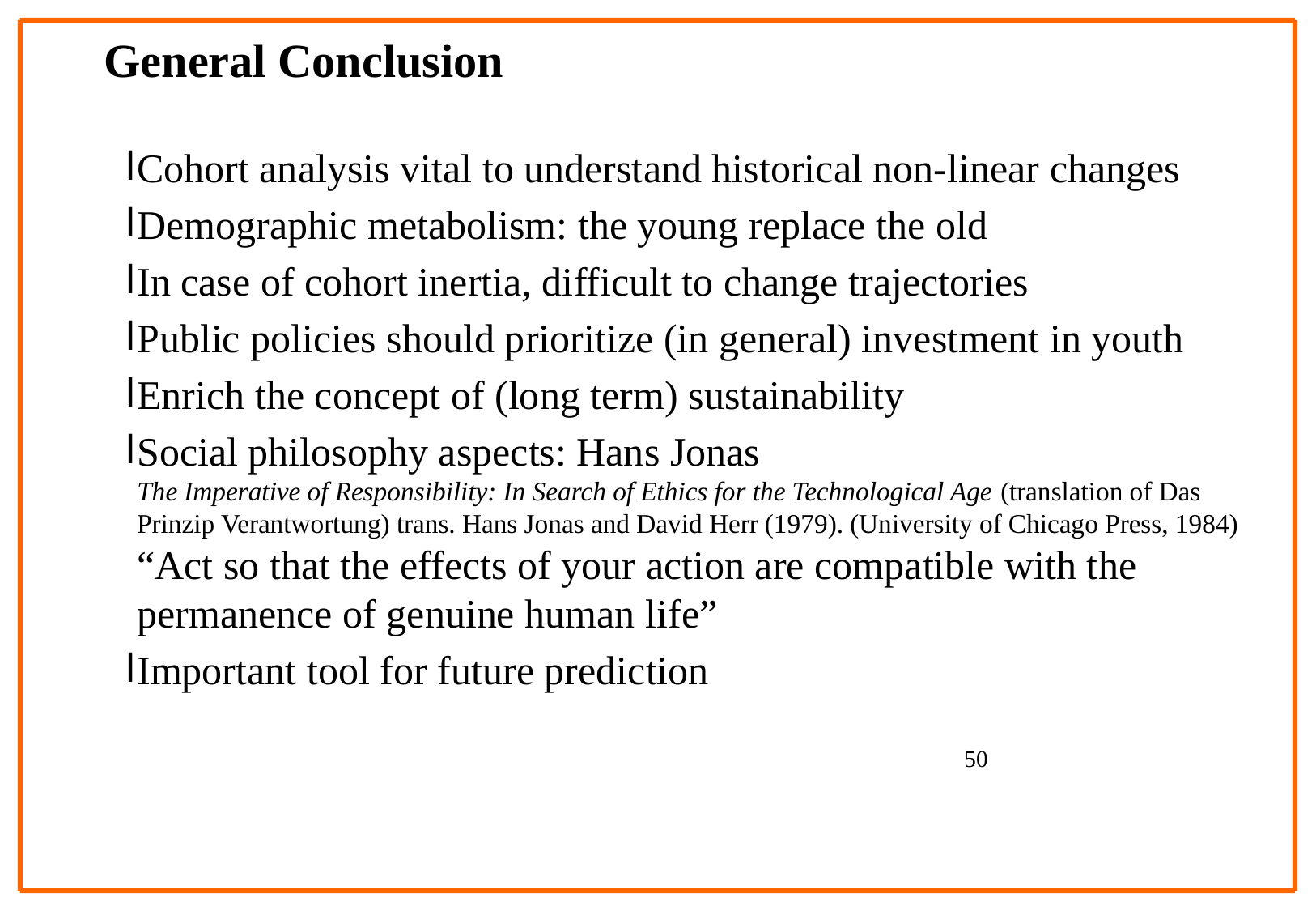

General Conclusion
Cohort analysis vital to understand historical non-linear changes
Demographic metabolism: the young replace the old
In case of cohort inertia, difficult to change trajectories
Public policies should prioritize (in general) investment in youth
Enrich the concept of (long term) sustainability
Social philosophy aspects: Hans Jonas
The Imperative of Responsibility: In Search of Ethics for the Technological Age (translation of Das Prinzip Verantwortung) trans. Hans Jonas and David Herr (1979). (University of Chicago Press, 1984)
“Act so that the effects of your action are compatible with the permanence of genuine human life”
Important tool for future prediction

50